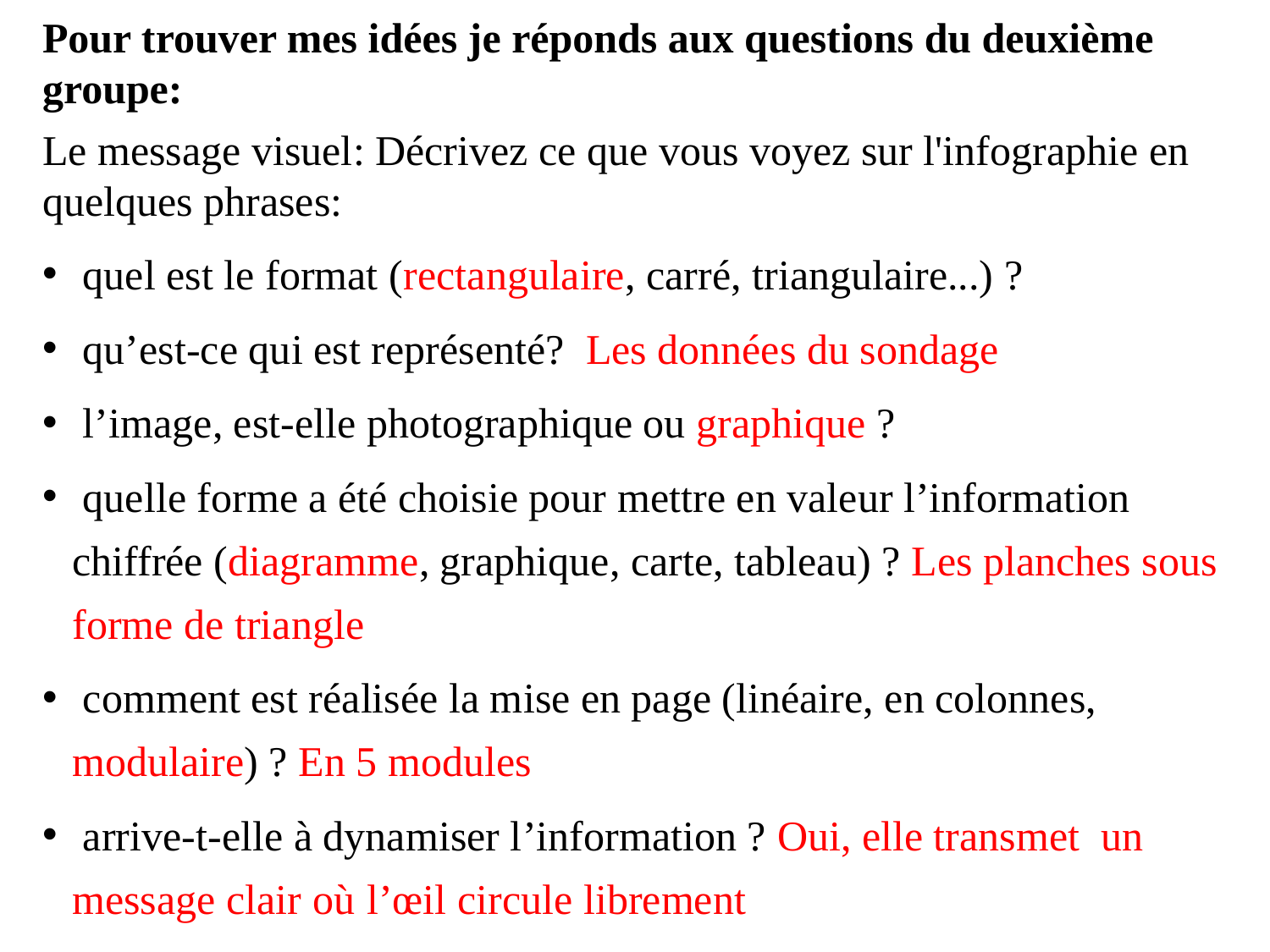

Pour trouver mes idées je réponds aux questions du deuxième groupe:
Le message visuel: Décrivez ce que vous voyez sur l'infographie en quelques phrases:
 quel est le format (rеctangulaire, carré, triangulaire...) ?
 qu’est-ce qui est représenté?  Les données du sondage
 l’image, est-elle photographique ou graphique ?
 quelle forme a été choisie pour mettre en valeur l’information chiffrée (diagramme, graphique, carte, tableau) ? Les planches sous  forme de triangle
 comment est réalisée la mise en page (linéaire, en colonnes, modulaire) ? En 5 modules
 arrive-t-elle à dynamiser l’information ? Oui, elle transmet  un message clair où l’œil circule librement